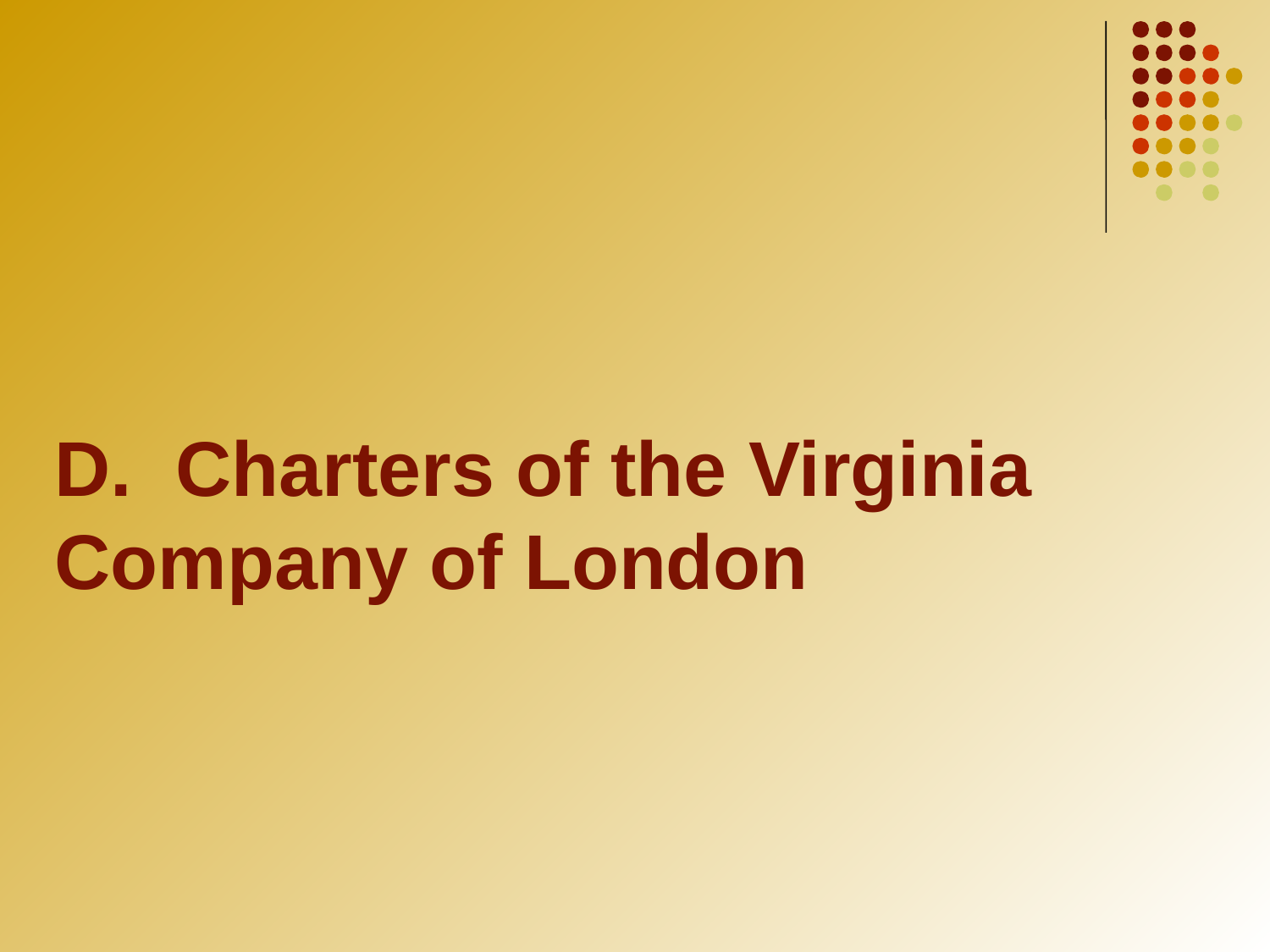

D.  Charters of the Virginia 	Company of London